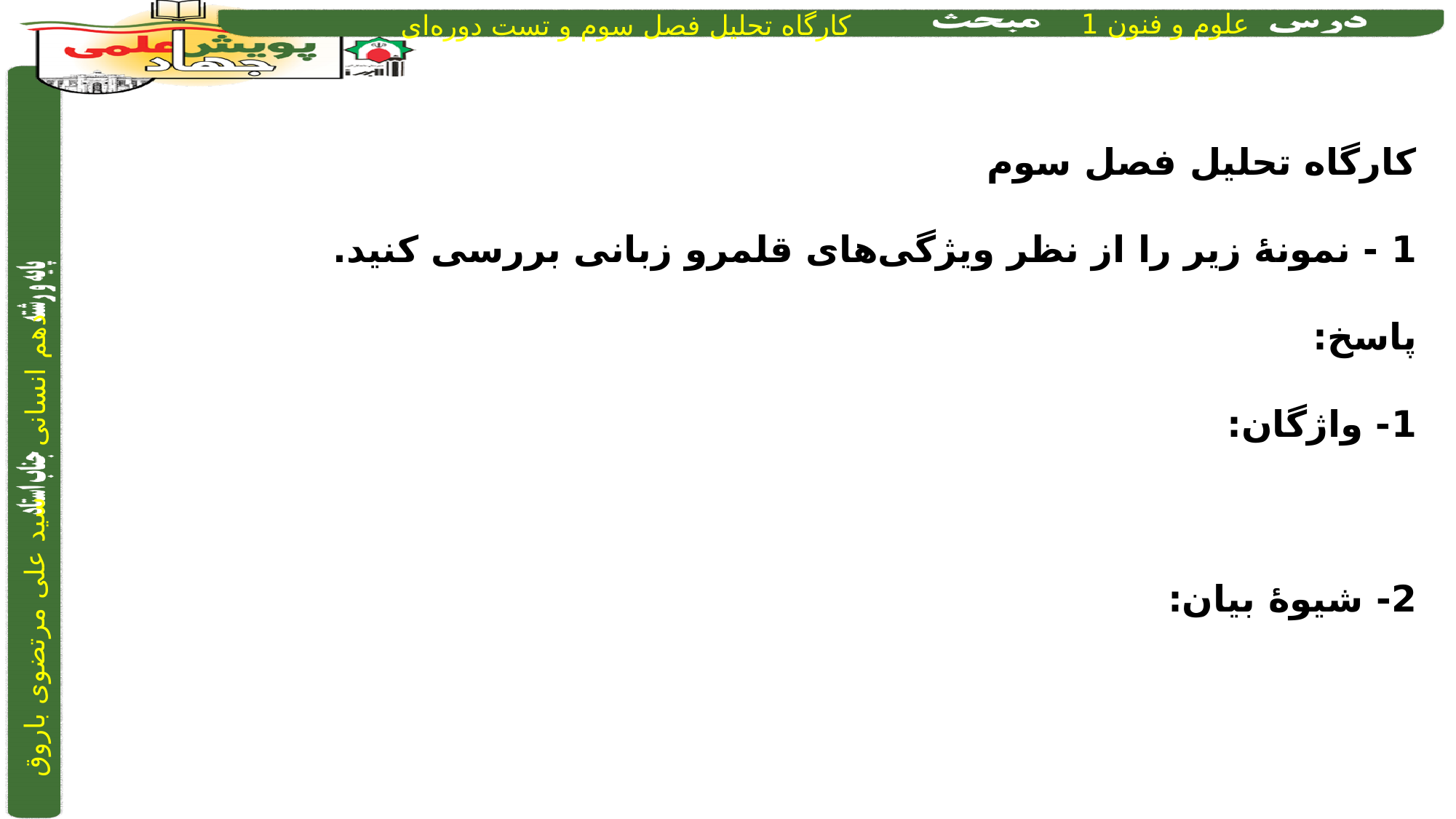

کارگاه تحلیل فصل سوم
1 - نمونۀ زیر را از نظر ویژگی‌های قلمرو زبانی بررسی کنید.
پاسخ:
1- واژگان:

2- شیوۀ بیان: